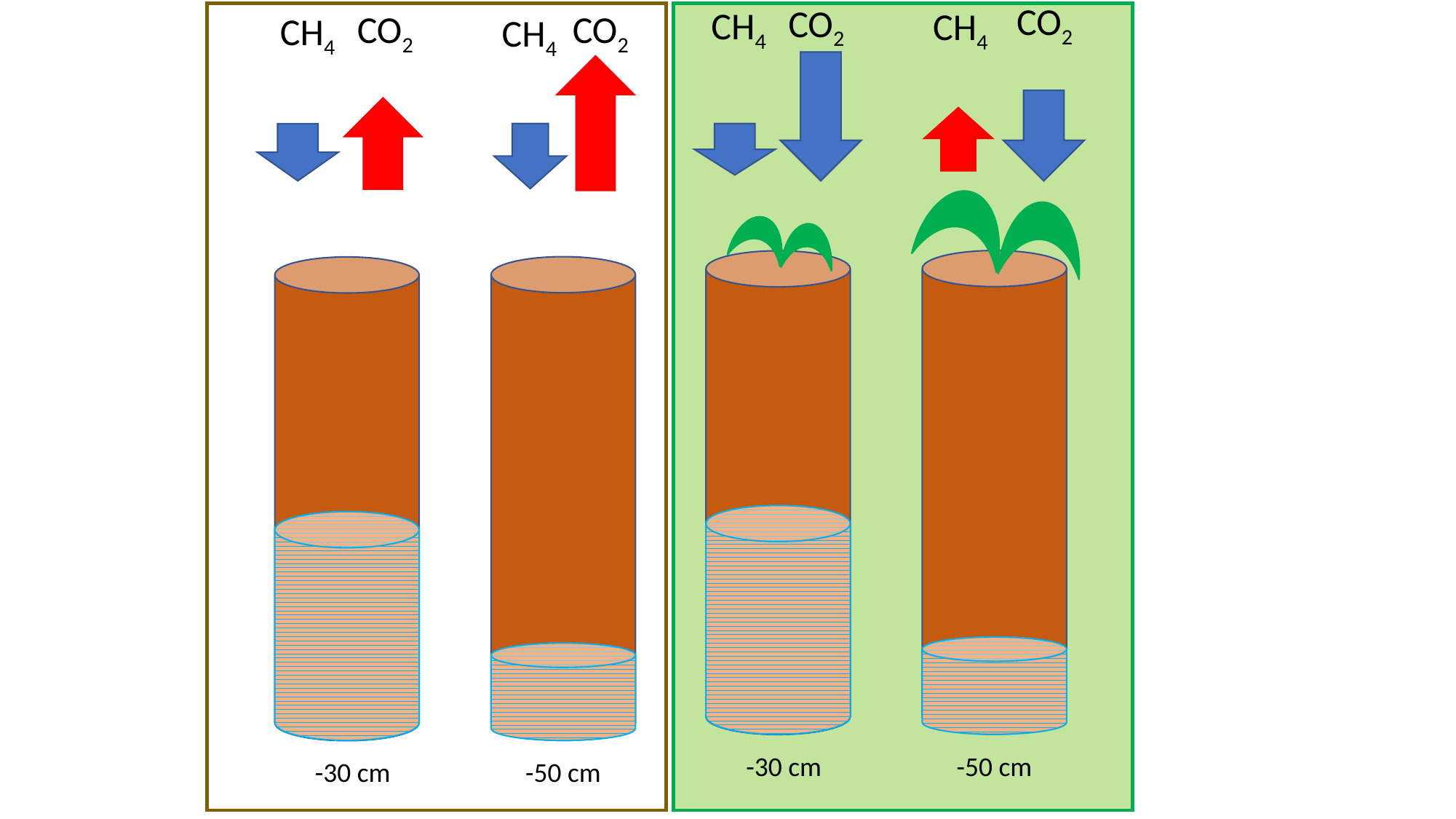

CO2
CO2
CO2
CH4
CH4
CO2
CH4

CH4

-30 cm
-50 cm
-30 cm
-50 cm